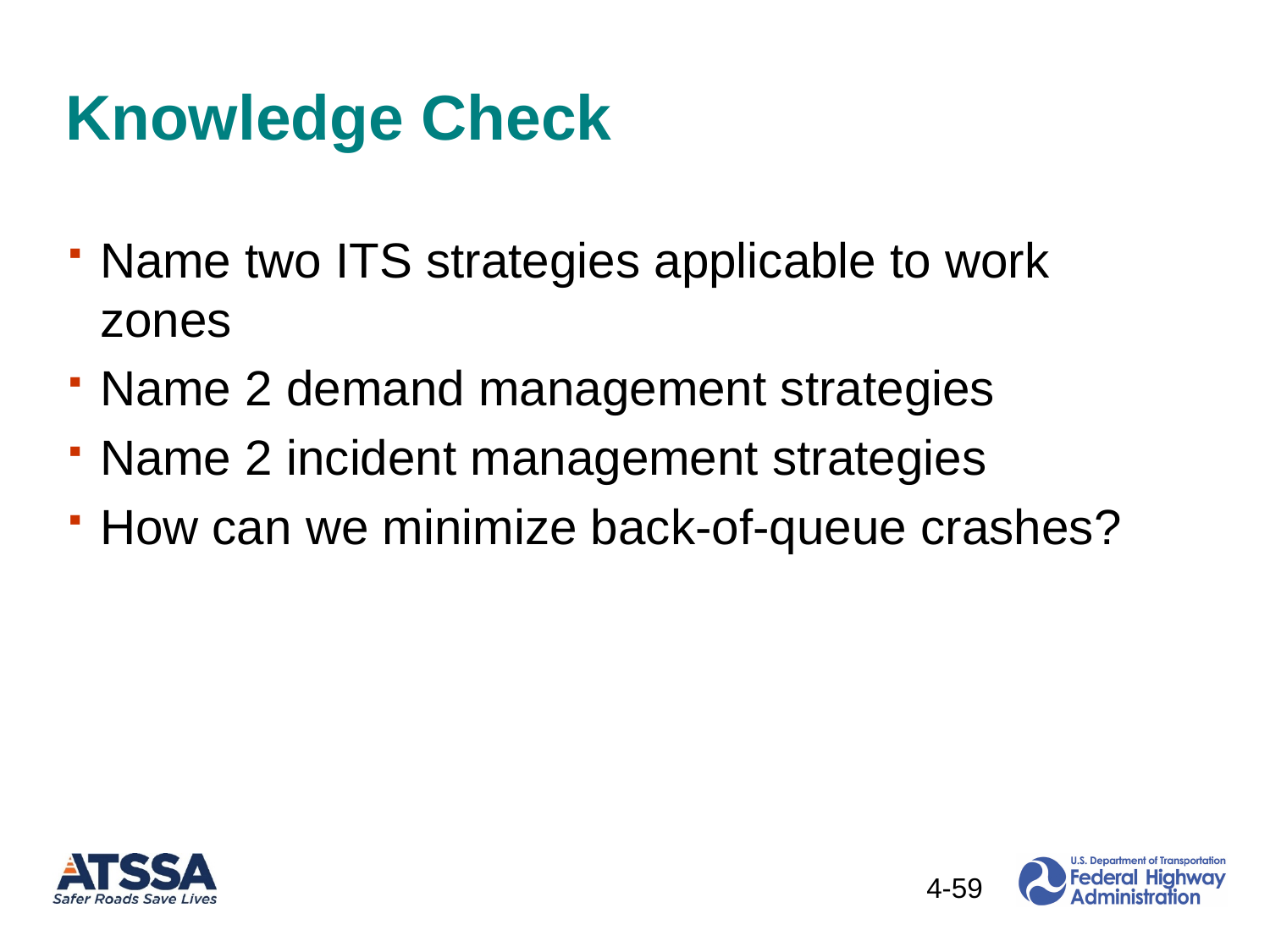

# Knowledge Check
Name two ITS strategies applicable to work zones
Name 2 demand management strategies
Name 2 incident management strategies
How can we minimize back-of-queue crashes?